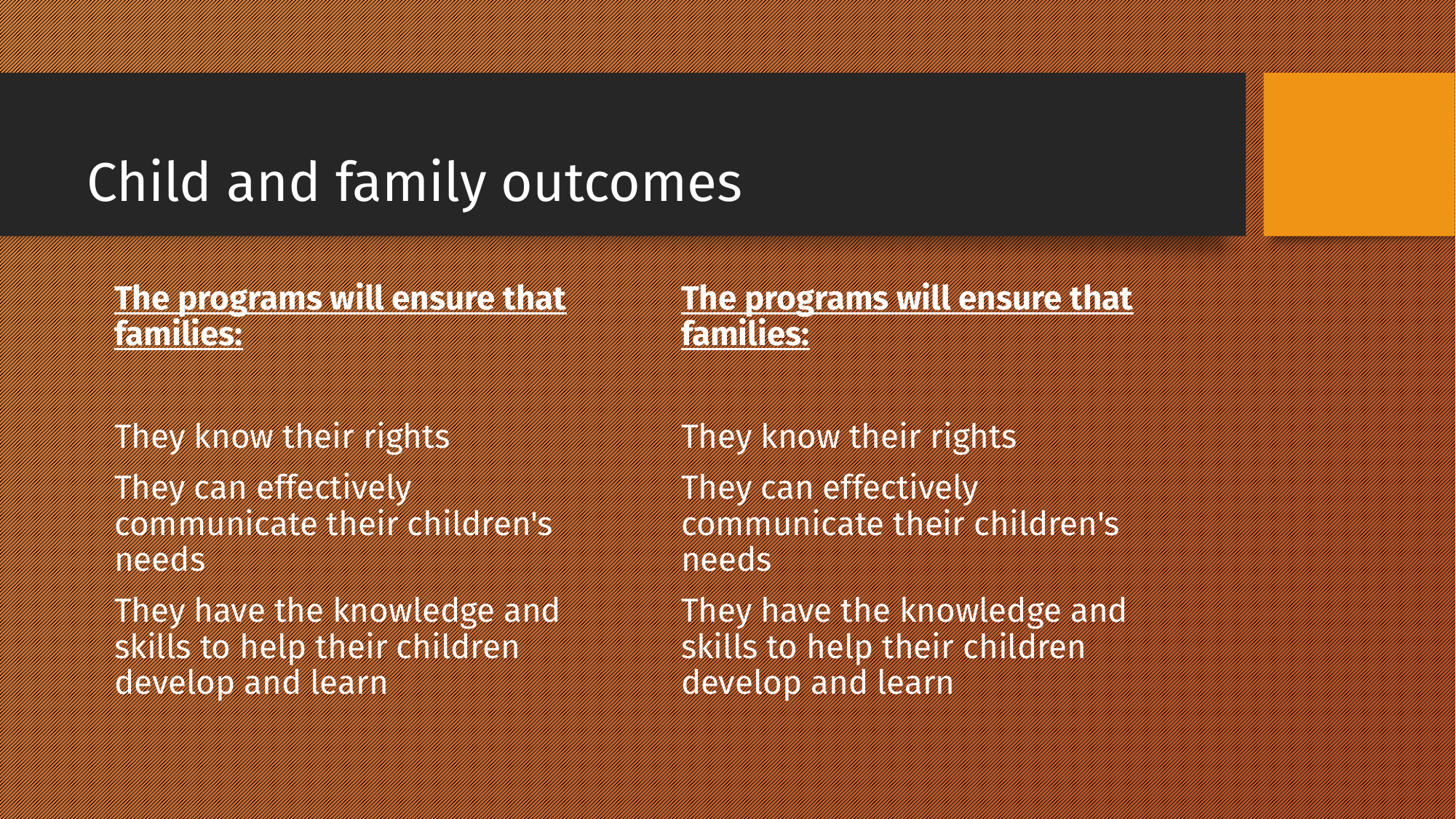

# Child and family outcomes
The programs will ensure that families:

They know their rights
They can effectively communicate their children's needs
They have the knowledge and skills to help their children develop and learn
The programs will ensure that families:

They know their rights
They can effectively communicate their children's needs
They have the knowledge and skills to help their children develop and learn